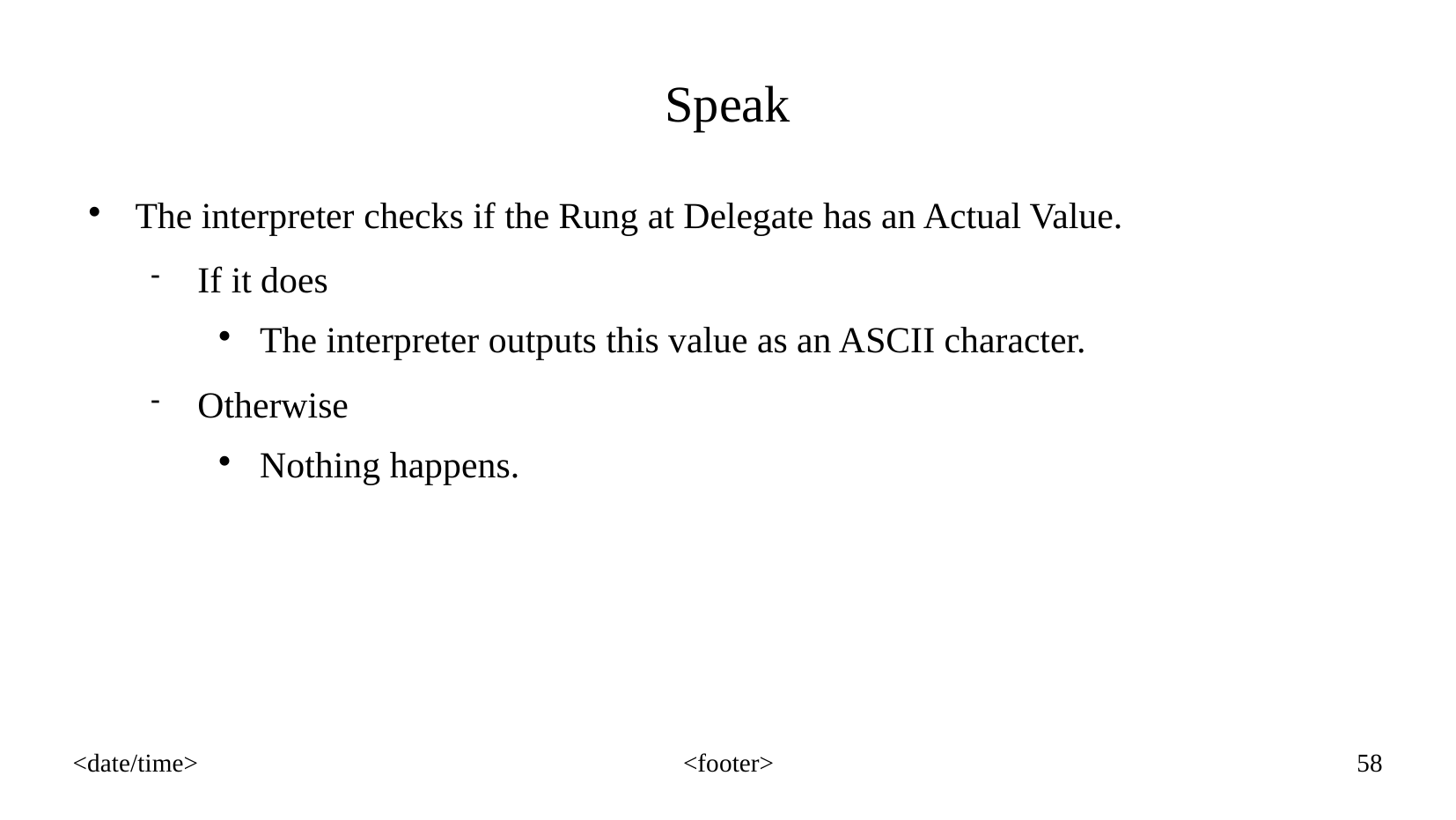

Speak
The interpreter checks if the Rung at Delegate has an Actual Value.
If it does
The interpreter outputs this value as an ASCII character.
Otherwise
Nothing happens.